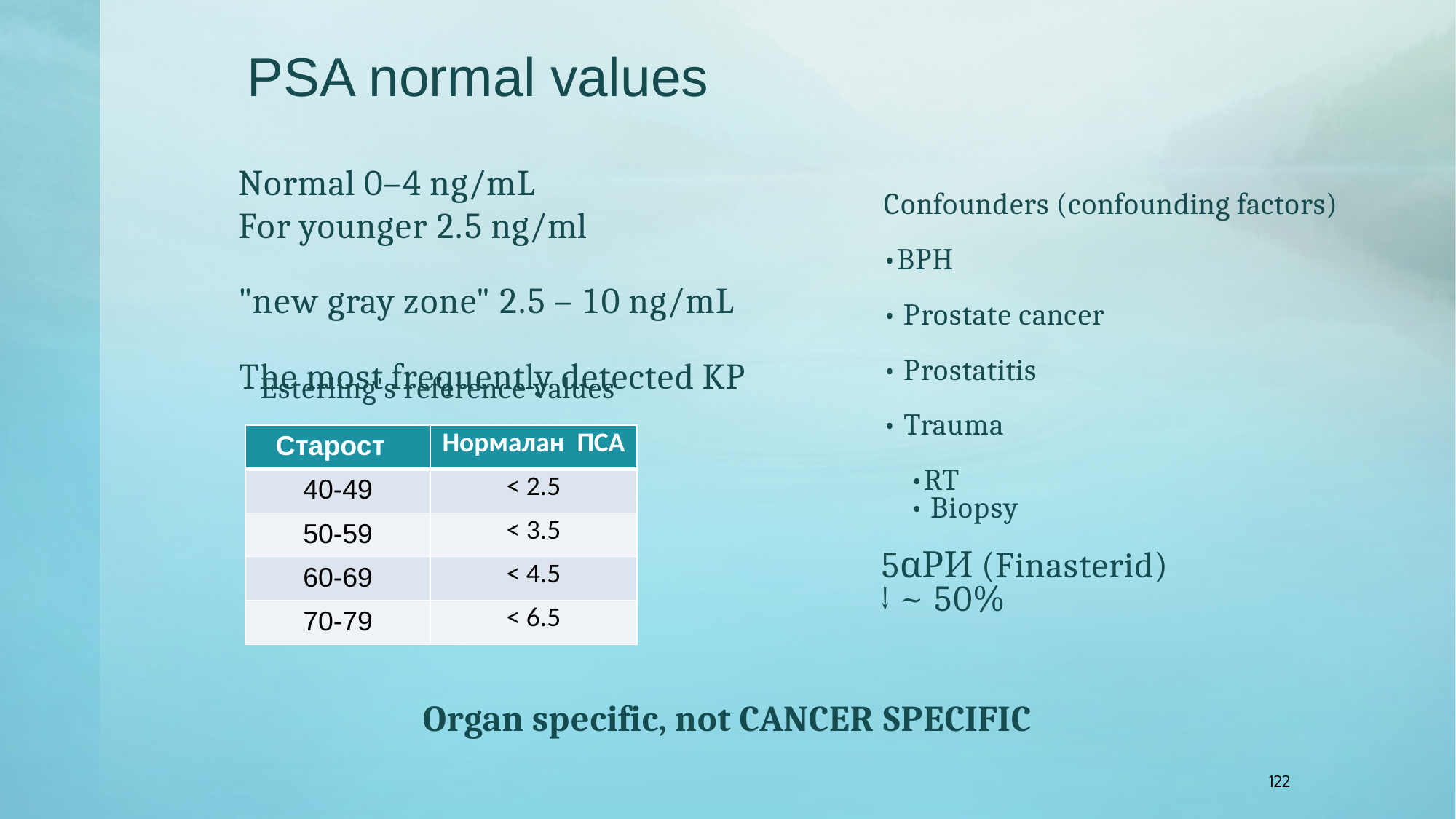

# PSA normal values
Normal 0–4 ng/mL
For younger 2.5 ng/ml
"new gray zone" 2.5 – 10 ng/mL
The most frequently detected KP
Confounders (confounding factors)

•BPH

• Prostate cancer

• Prostatitis

• Trauma

    •RT
    • Biopsy
Esterling's reference values
| Старост | Нормалан ПСА |
| --- | --- |
| 40-49 | < 2.5 |
| 50-59 | < 3.5 |
| 60-69 | < 4.5 |
| 70-79 | < 6.5 |
5αРИ (Finasterid)
↓ ~ 50%
Organ specific, not CANCER SPECIFIC
122